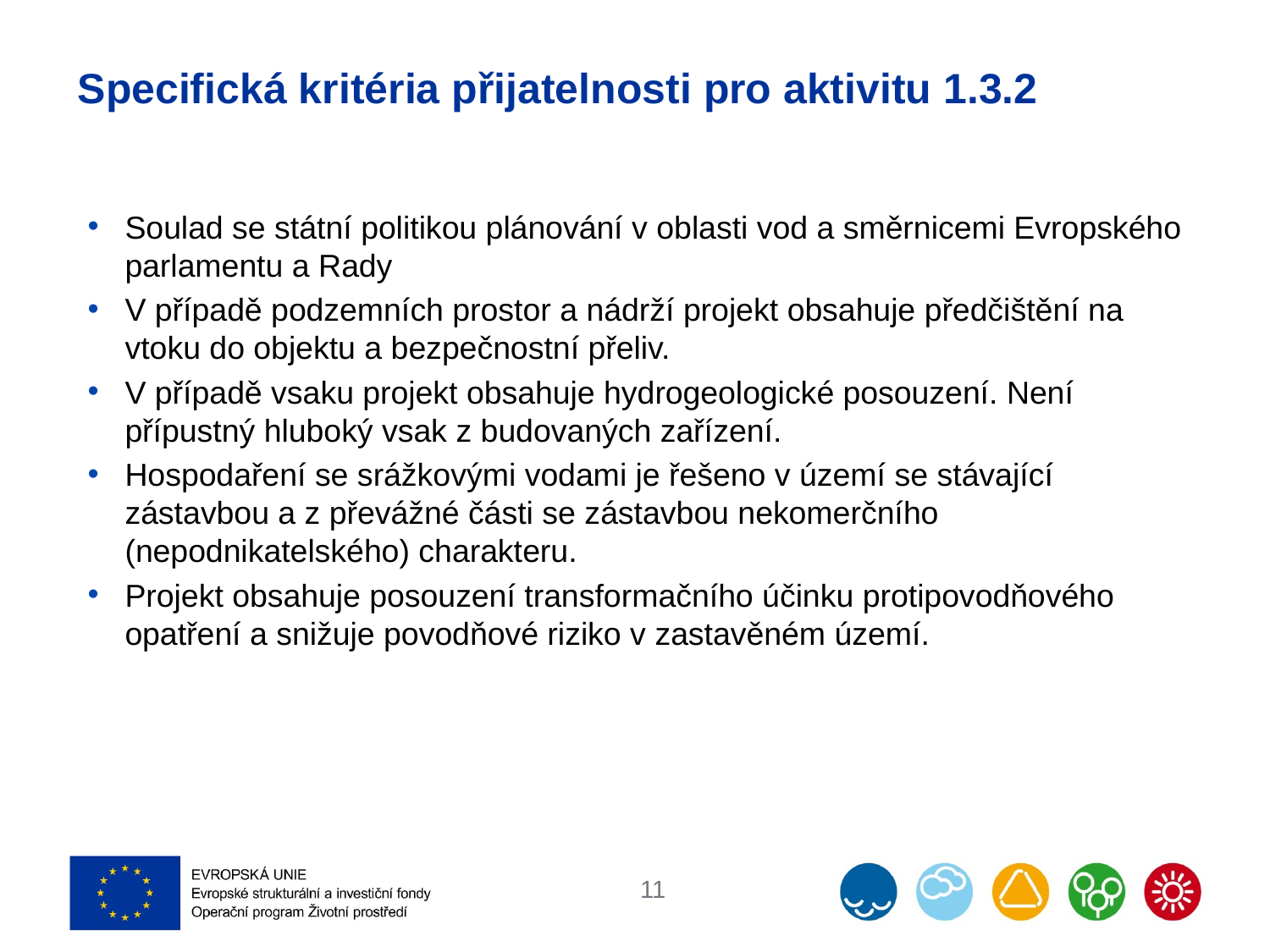

# Specifická kritéria přijatelnosti pro aktivitu 1.3.2

Soulad se státní politikou plánování v oblasti vod a směrnicemi Evropského parlamentu a Rady
V případě podzemních prostor a nádrží projekt obsahuje předčištění na vtoku do objektu a bezpečnostní přeliv.
V případě vsaku projekt obsahuje hydrogeologické posouzení. Není přípustný hluboký vsak z budovaných zařízení.
Hospodaření se srážkovými vodami je řešeno v území se stávající zástavbou a z převážné části se zástavbou nekomerčního (nepodnikatelského) charakteru.
Projekt obsahuje posouzení transformačního účinku protipovodňového opatření a snižuje povodňové riziko v zastavěném území.
11